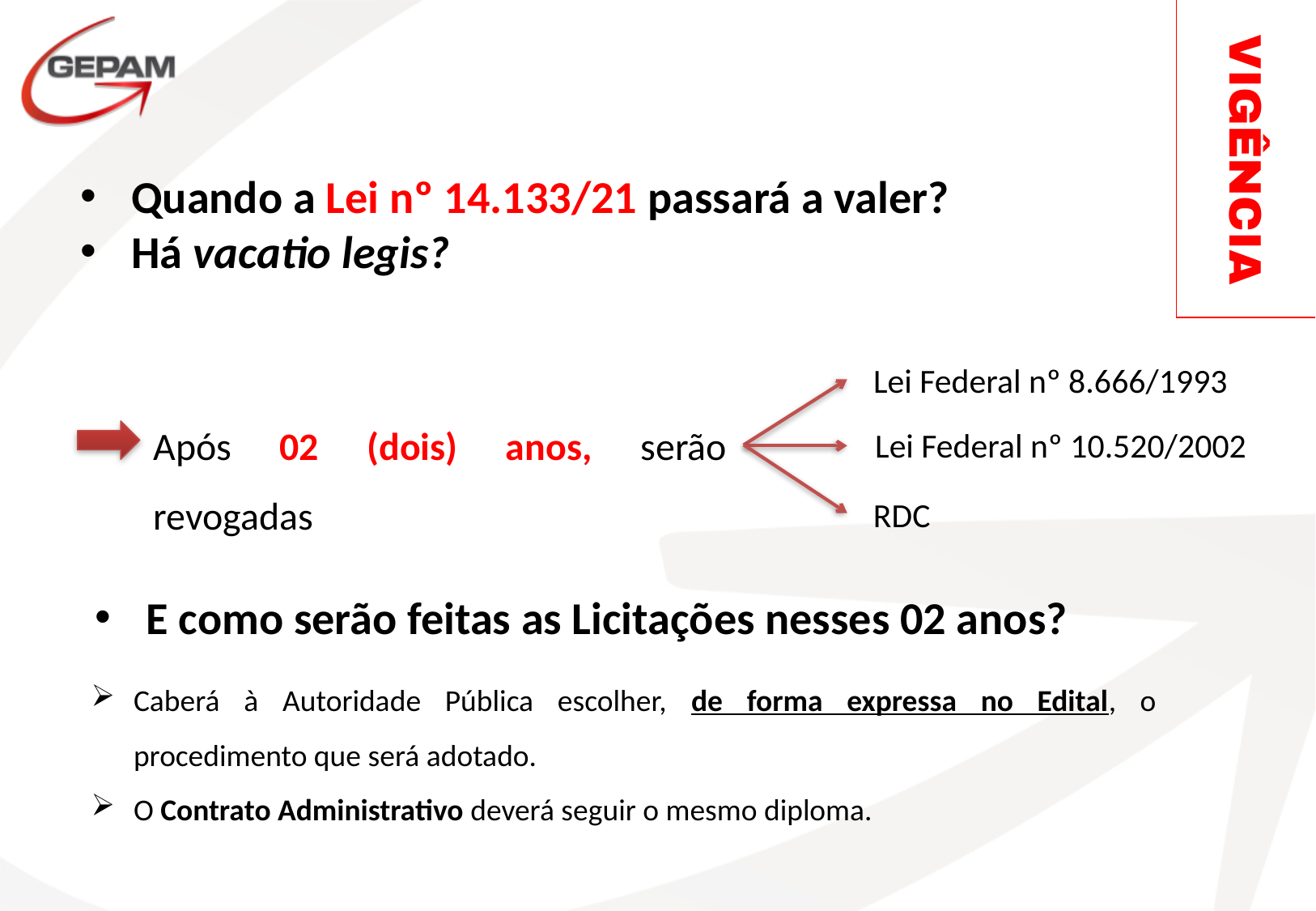

VIGÊNCIA
Quando a Lei nº 14.133/21 passará a valer?
Há vacatio legis?
Lei Federal nº 8.666/1993
Após 02 (dois) anos, serão revogadas
Lei Federal nº 10.520/2002

RDC
E como serão feitas as Licitações nesses 02 anos?
Caberá à Autoridade Pública escolher, de forma expressa no Edital, o procedimento que será adotado.
O Contrato Administrativo deverá seguir o mesmo diploma.